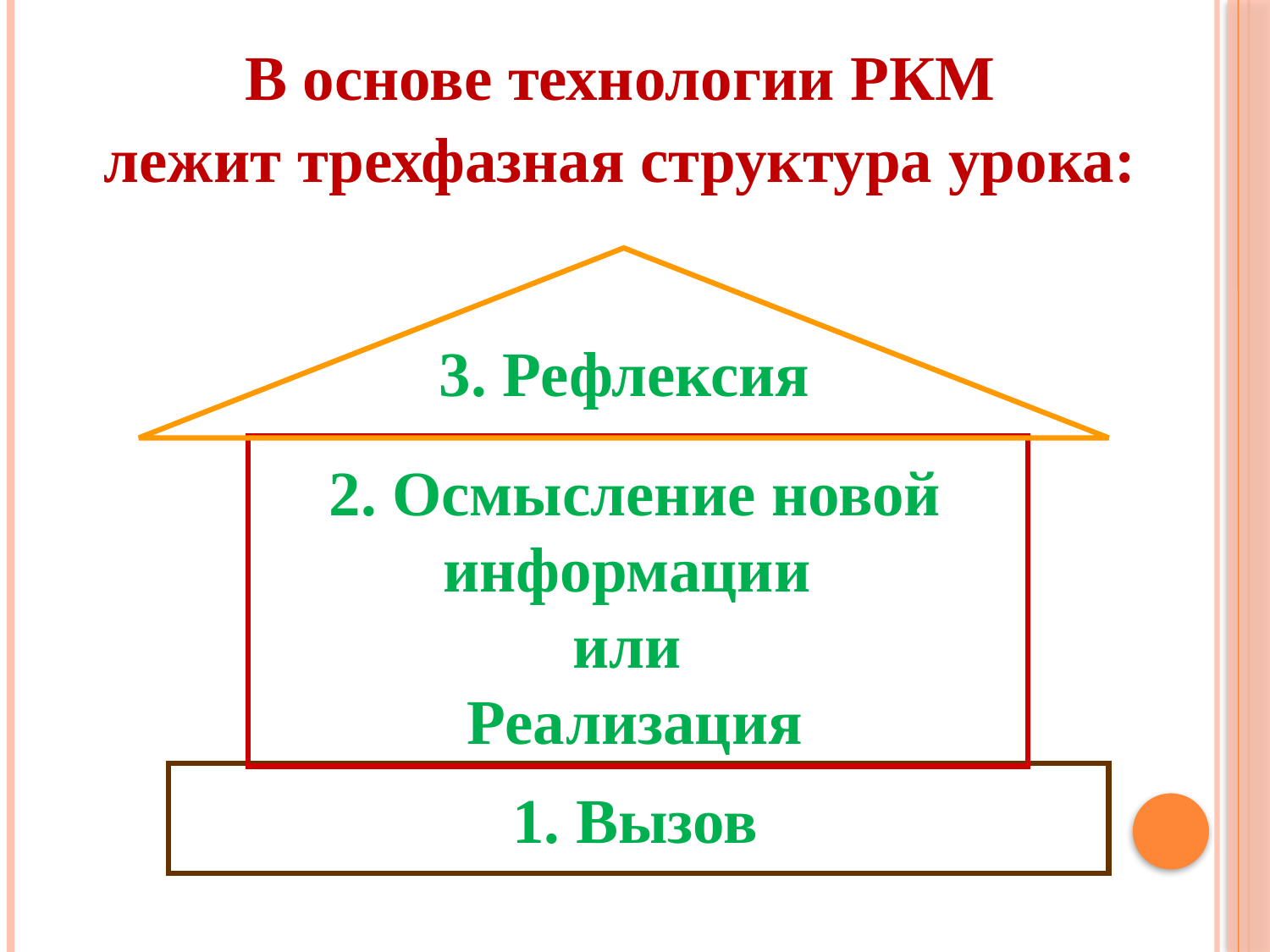

В основе технологии РКМ
лежит трехфазная структура урока:

3. Рефлексия

2. Осмысление новой информации
или
Реализация

1. Вызов